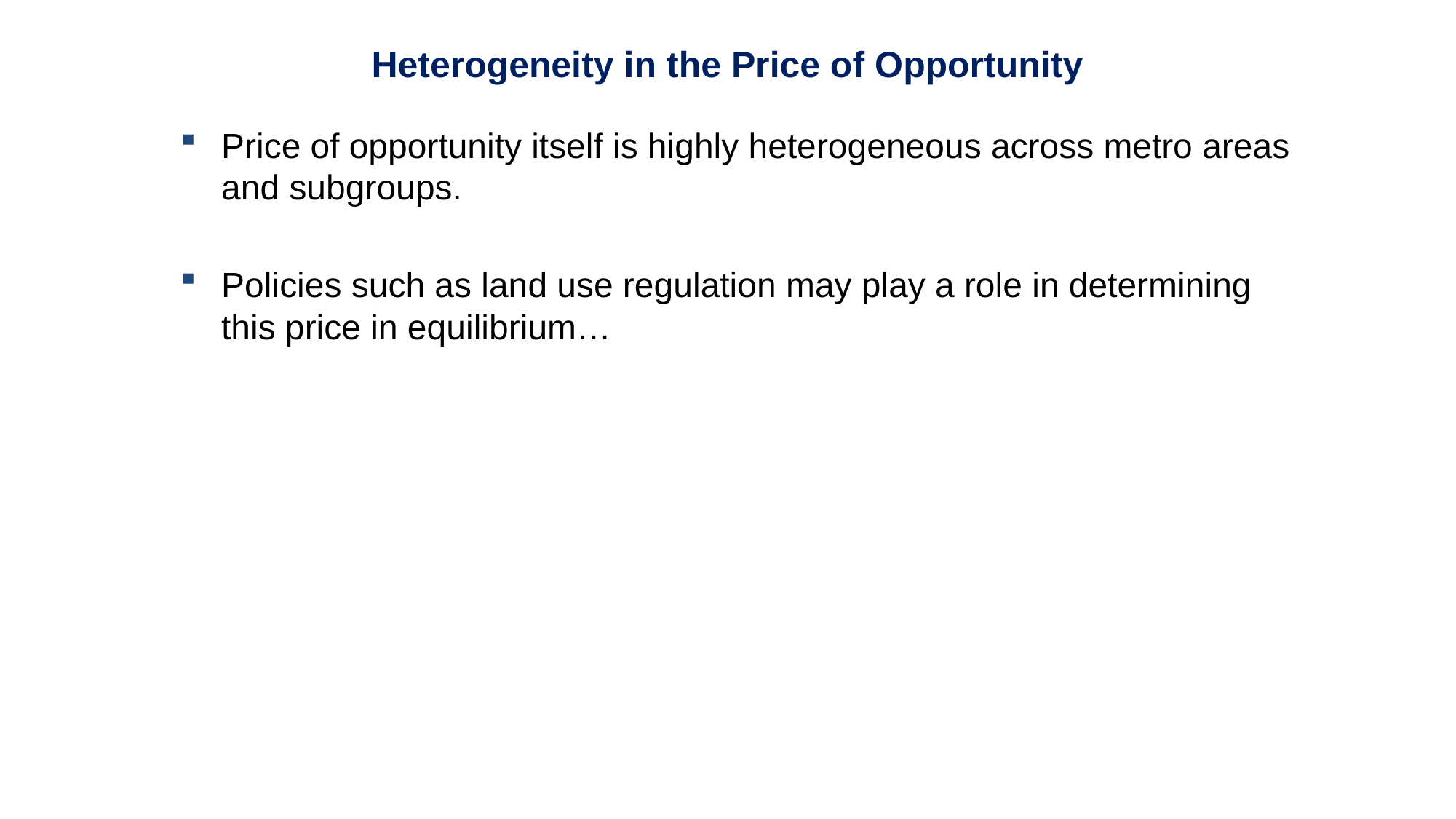

Heterogeneity in the Price of Opportunity
Price of opportunity itself is highly heterogeneous across metro areas and subgroups.

Policies such as land use regulation may play a role in determining this price in equilibrium…